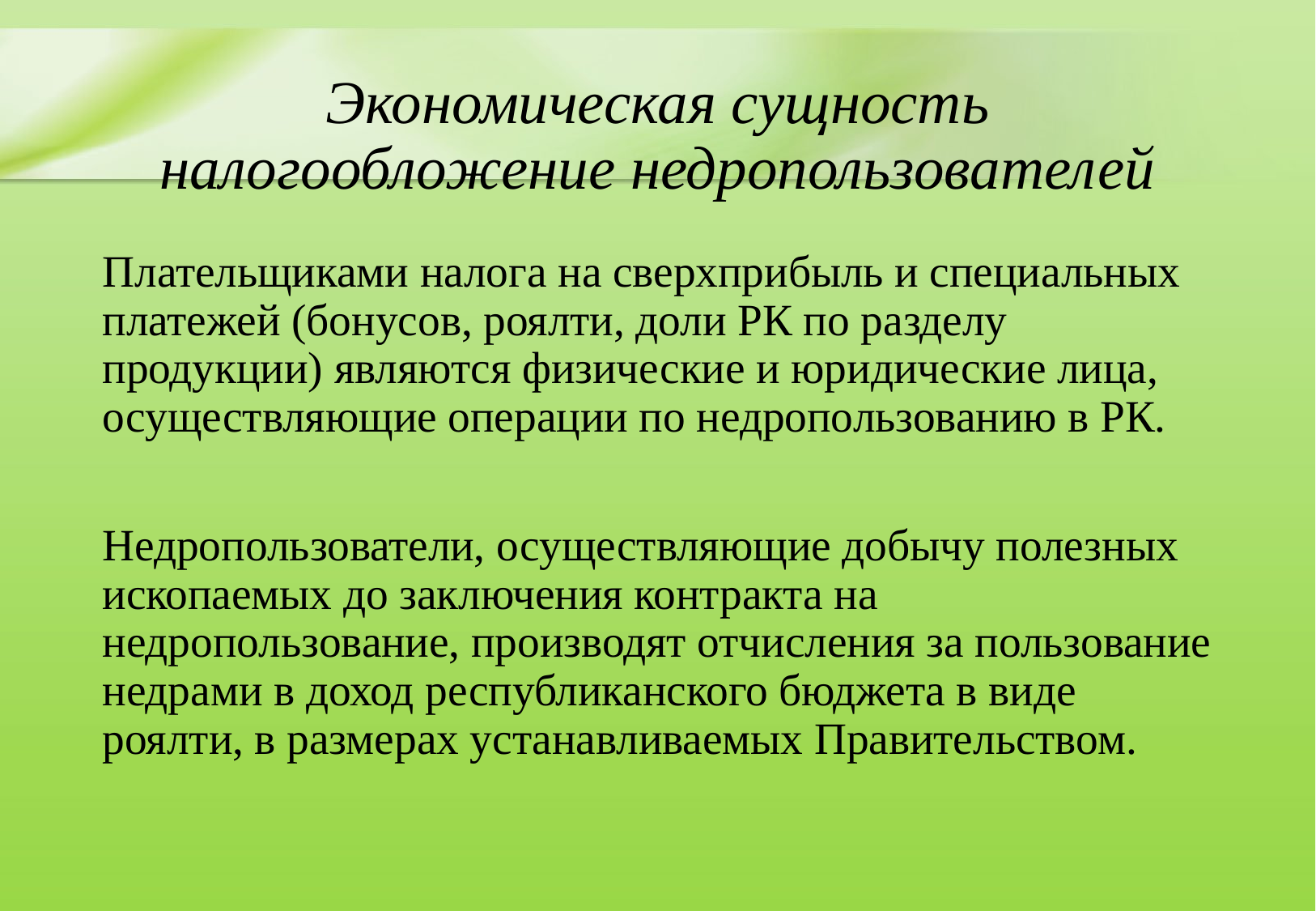

# Экономическая сущность налогообложение недропользователей
Плательщиками налога на сверхприбыль и специальных платежей (бонусов, роялти, доли РК по разделу продукции) являются физические и юридические лица, осуществляющие операции по недропользованию в РК.

Недропользователи, осуществляющие добычу полезных ископаемых до заключения контракта на недропользование, производят отчисления за пользование недрами в доход республиканского бюджета в виде роялти, в размерах устанавливаемых Правительством.